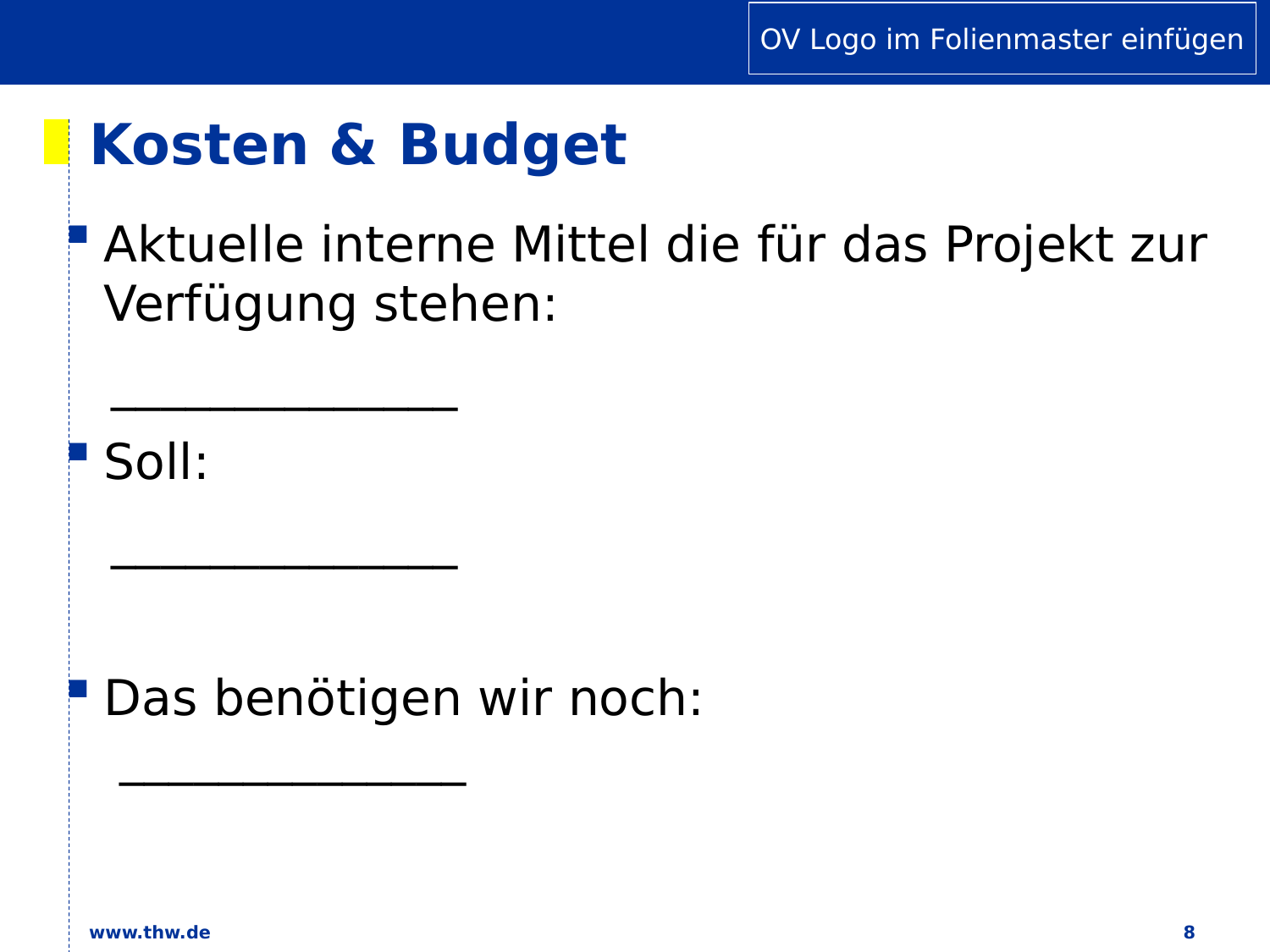

# Kosten & Budget
Aktuelle interne Mittel die für das Projekt zur Verfügung stehen:
   ______________
Soll:
   ______________

Das benötigen wir noch:
 ______________
www.thw.de
8